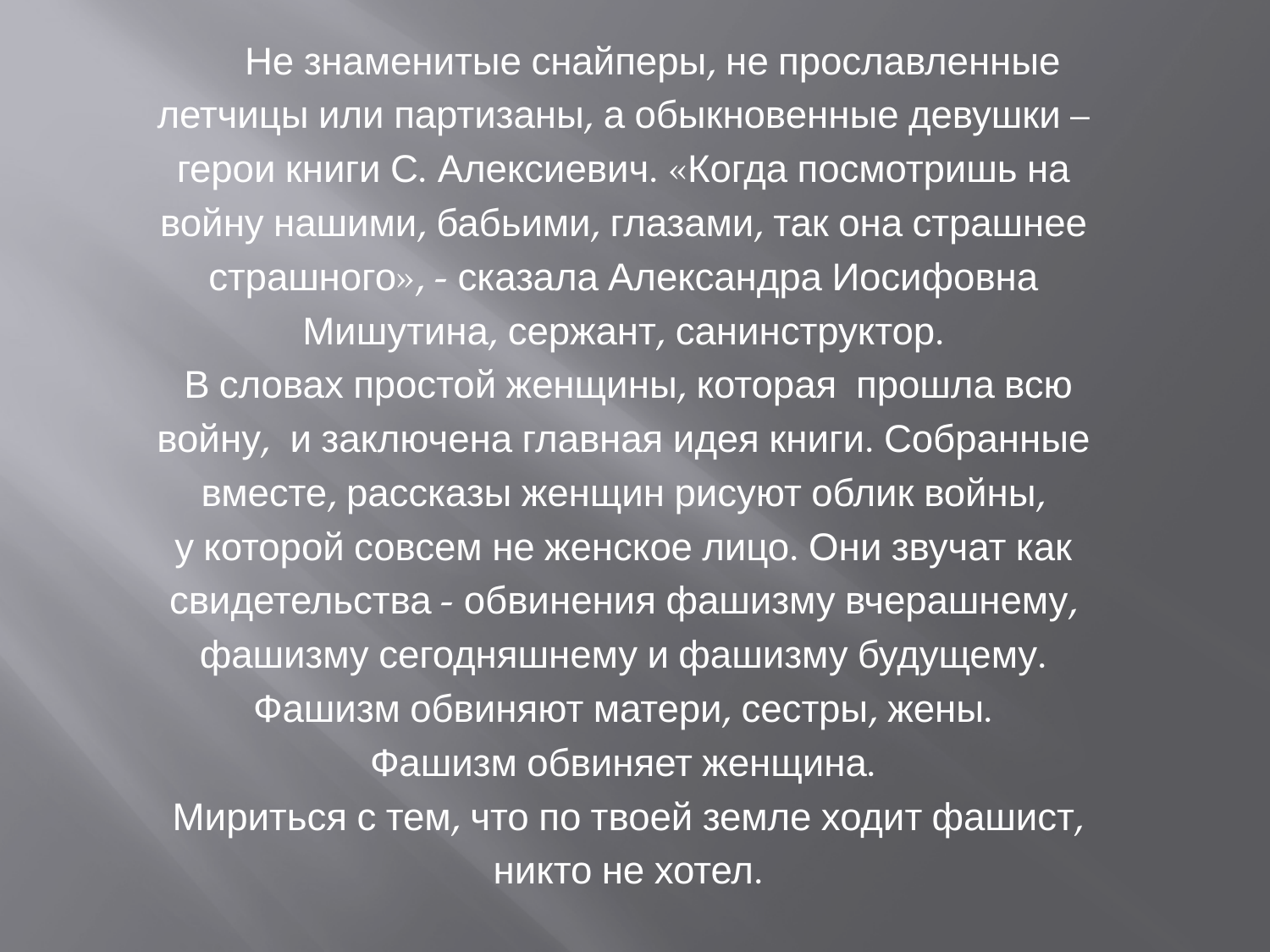

Не знаменитые снайперы, не прославленные
летчицы или партизаны, а обыкновенные девушки –
герои книги С. Алексиевич. «Когда посмотришь на
войну нашими, бабьими, глазами, так она страшнее
страшного», - сказала Александра Иосифовна
Мишутина, сержант, санинструктор.
В словах простой женщины, которая  прошла всю
войну,  и заключена главная идея книги. Собранные
вместе, рассказы женщин рисуют облик войны,
у которой совсем не женское лицо. Они звучат как
свидетельства - обвинения фашизму вчерашнему,
фашизму сегодняшнему и фашизму будущему.
Фашизм обвиняют матери, сестры, жены.
Фашизм обвиняет женщина.
Мириться с тем, что по твоей земле ходит фашист,
никто не хотел.